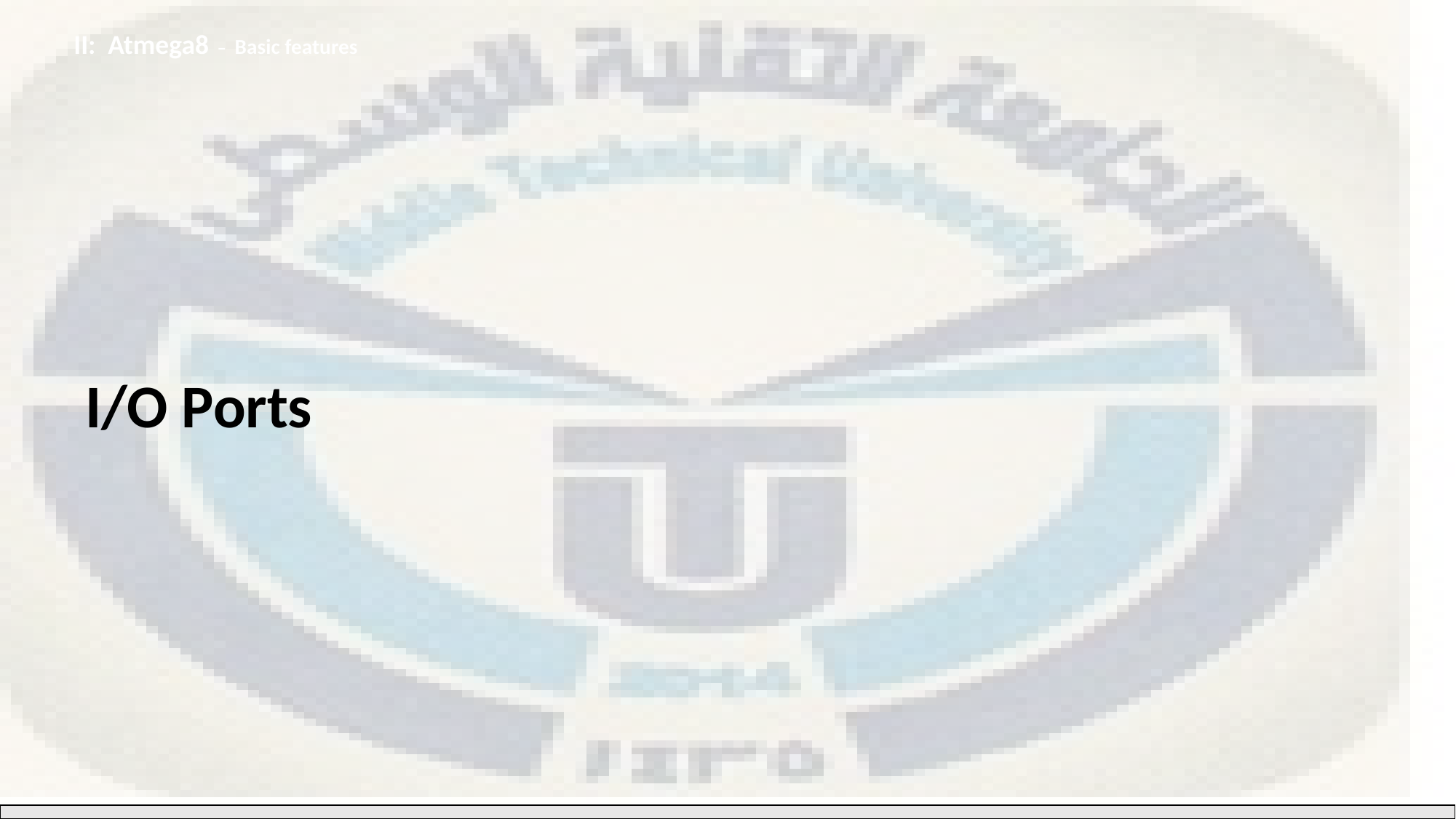

II:  Atmega8  –  Basic features

I/O Ports